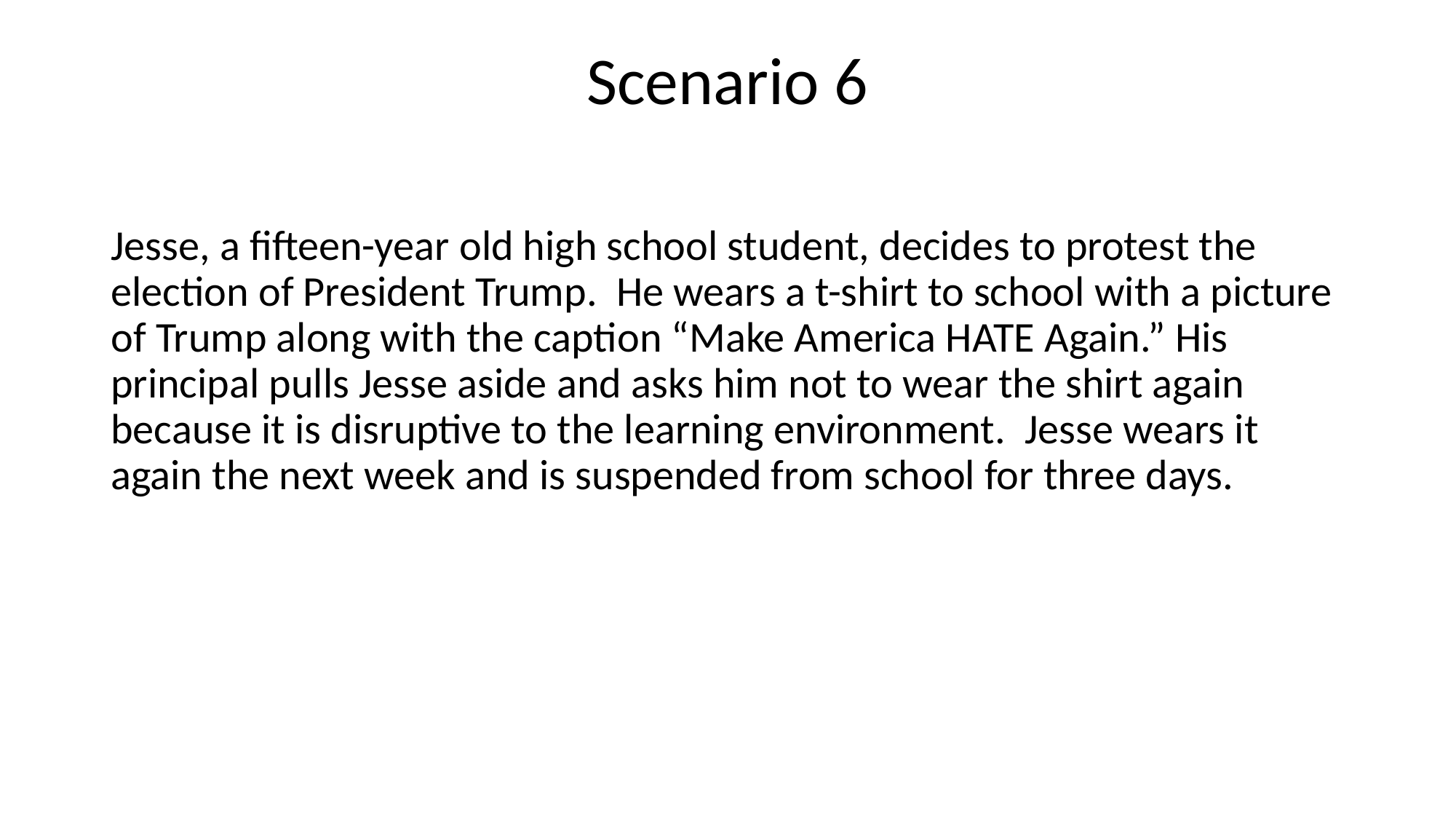

# Scenario 6
Jesse, a fifteen-year old high school student, decides to protest the election of President Trump.  He wears a t-shirt to school with a picture of Trump along with the caption “Make America HATE Again.” His principal pulls Jesse aside and asks him not to wear the shirt again because it is disruptive to the learning environment.  Jesse wears it again the next week and is suspended from school for three days.